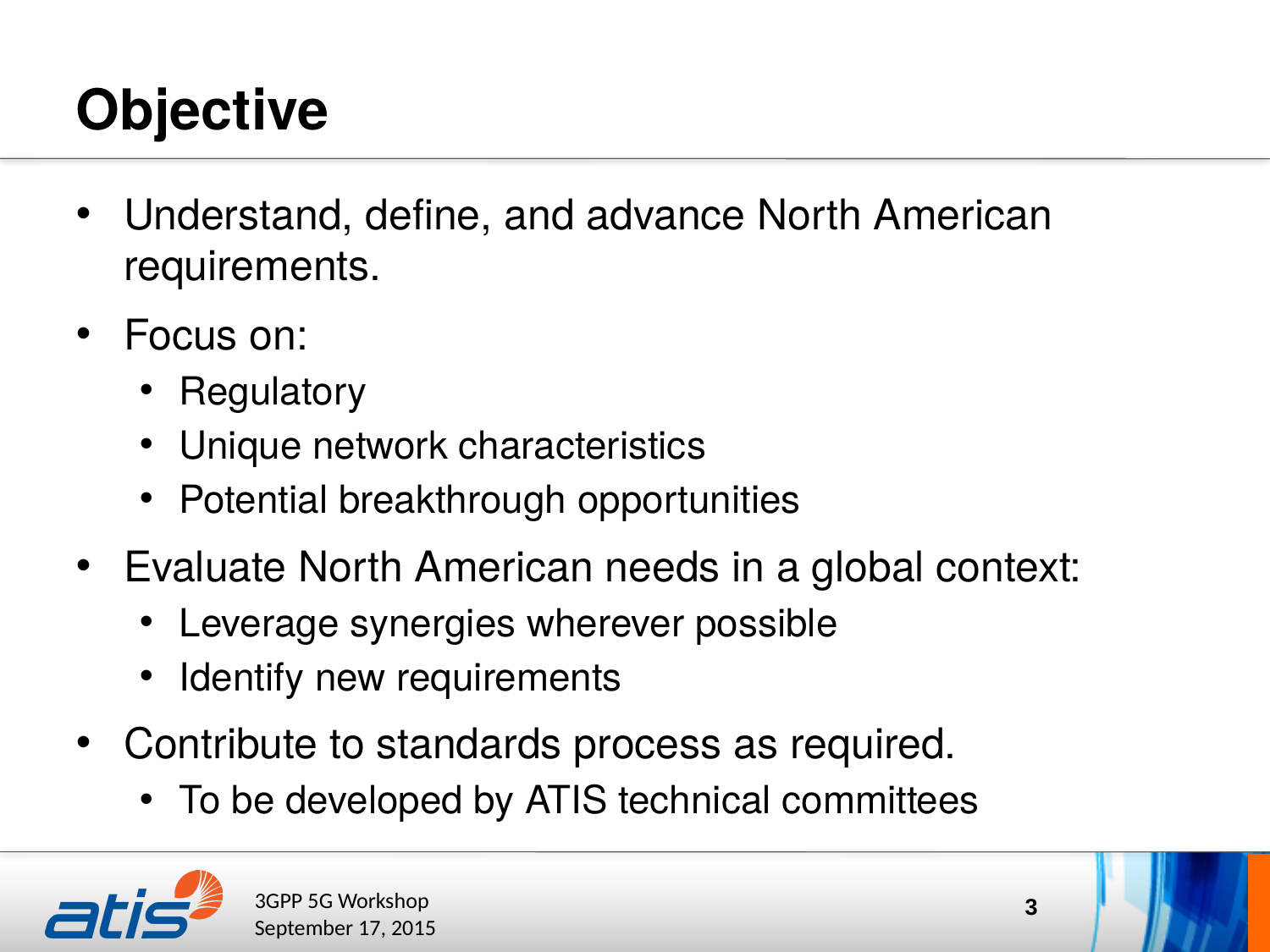

# Objective
Understand, define, and advance North American requirements.
Focus on:
Regulatory
Unique network characteristics
Potential breakthrough opportunities
Evaluate North American needs in a global context:
Leverage synergies wherever possible
Identify new requirements
Contribute to standards process as required.
To be developed by ATIS technical committees
3